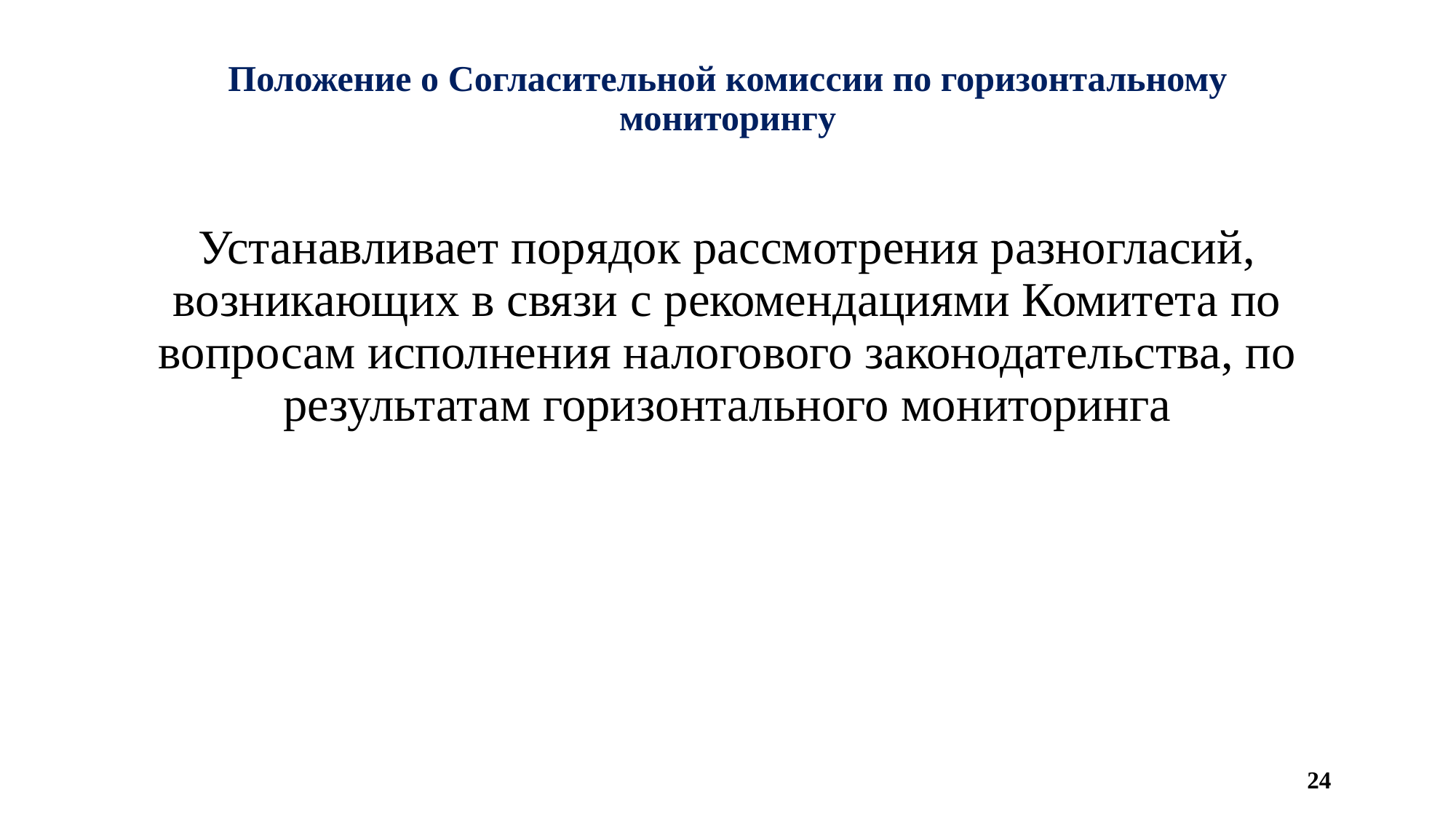

# Положение о Согласительной комиссии по горизонтальному мониторингу

Устанавливает порядок рассмотрения разногласий, возникающих в связи с рекомендациями Комитета по вопросам исполнения налогового законодательства, по результатам горизонтального мониторинга
24